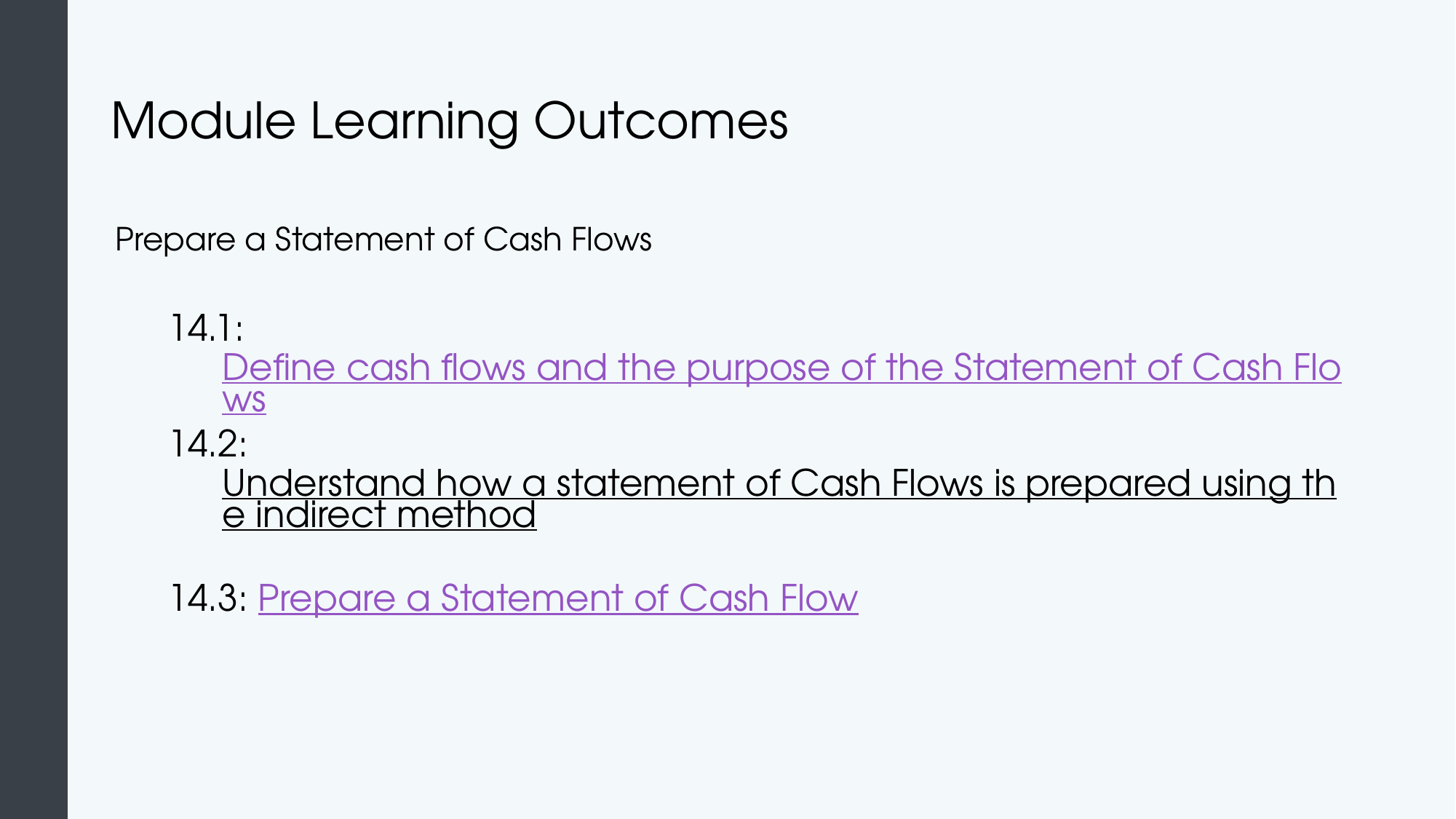

# Module Learning Outcomes
Prepare a Statement of Cash Flows

14.1: Define cash flows and the purpose of the Statement of Cash Flows
14.2: Understand how a statement of Cash Flows is prepared using the indirect method
14.3: Prepare a Statement of Cash Flow